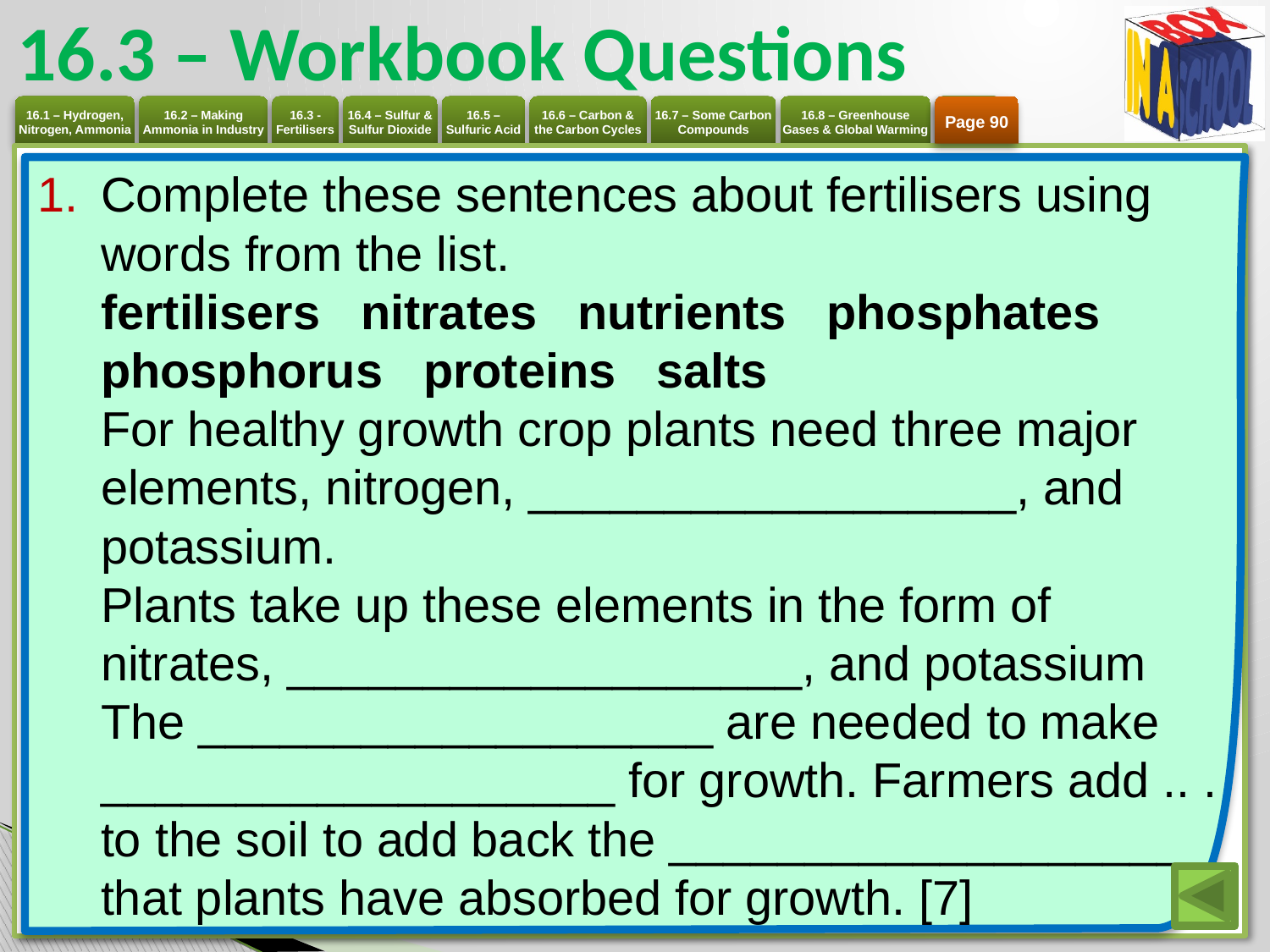

# 16.3 – Workbook Questions
Page 90
Complete these sentences about fertilisers using words from the list.
fertilisers   nitrates   nutrients   phosphates phosphorus   proteins   salts
For healthy growth crop plants need three major elements, nitrogen, __________________, and potassium.
Plants take up these elements in the form of nitrates, ___________________, and potassium
The ___________________ are needed to make ___________________ for growth. Farmers add .. . to the soil to add back the ___________________ that plants have absorbed for growth. [7]